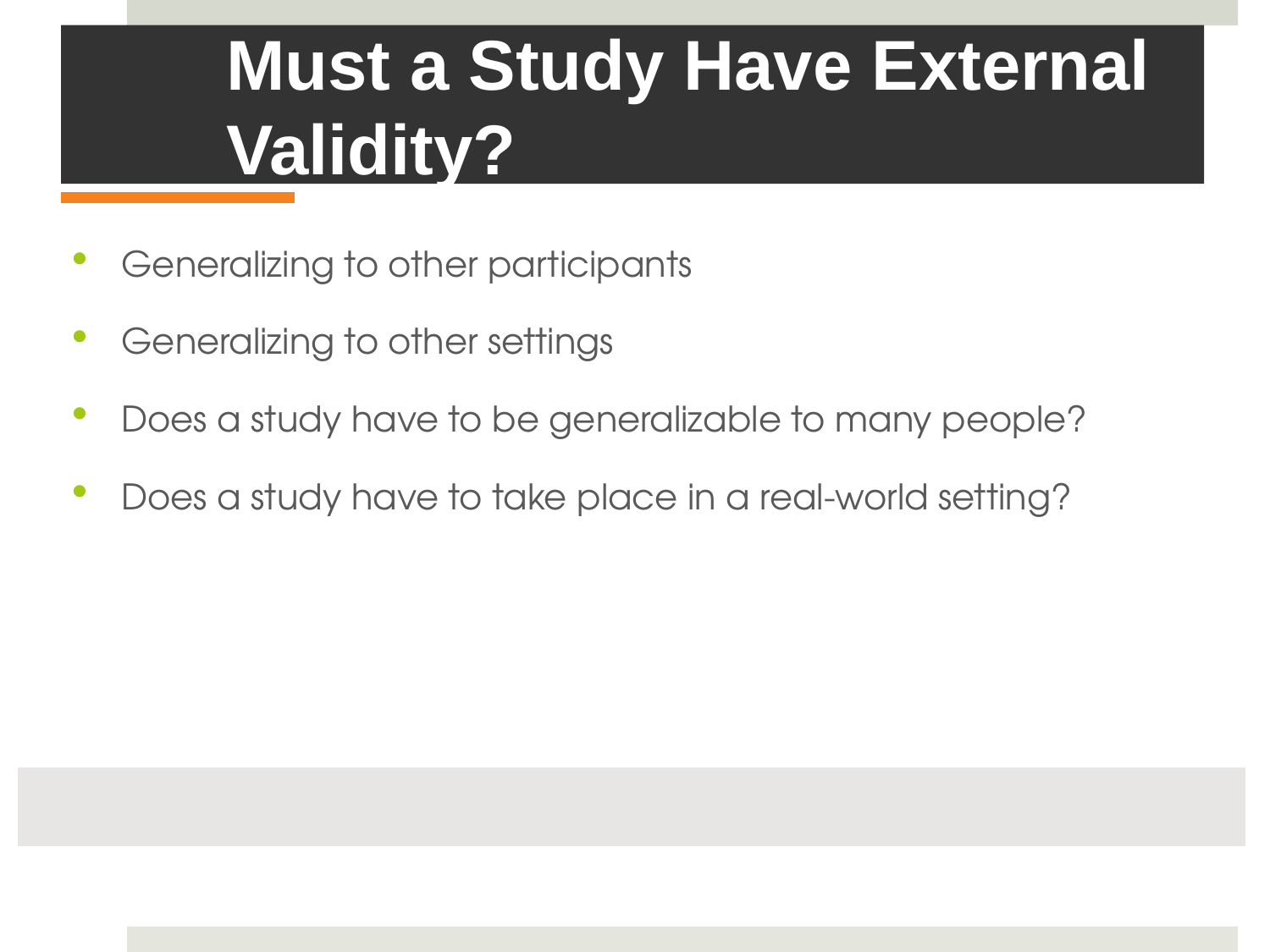

# Must a Study Have External Validity?
Generalizing to other participants
Generalizing to other settings
Does a study have to be generalizable to many people?
Does a study have to take place in a real-world setting?